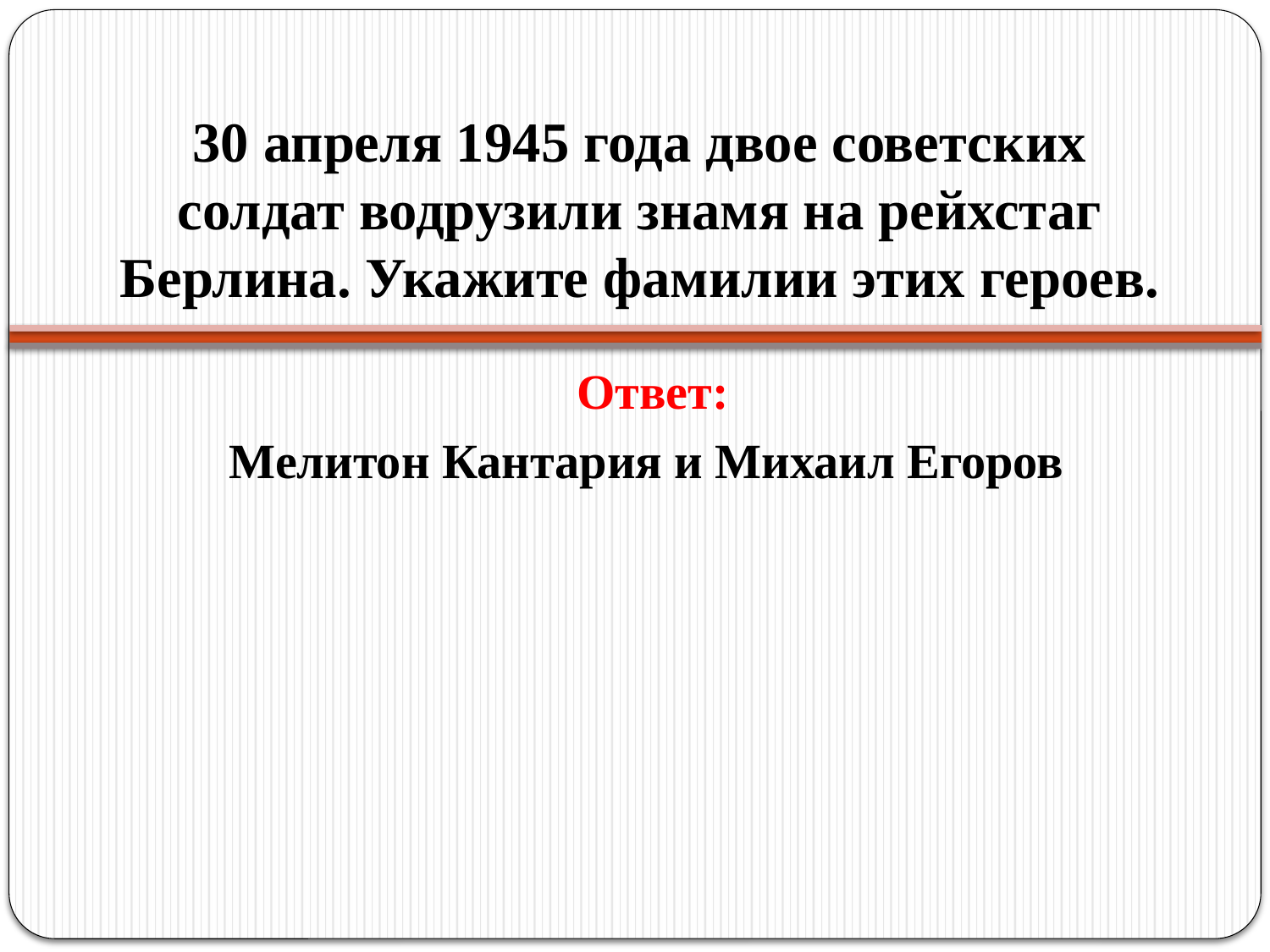

# 30 апреля 1945 года двое советских солдат водрузили знамя на рейхстаг Берлина. Укажите фамилии этих героев.
Ответ:
Мелитон Кантария и Михаил Егоров